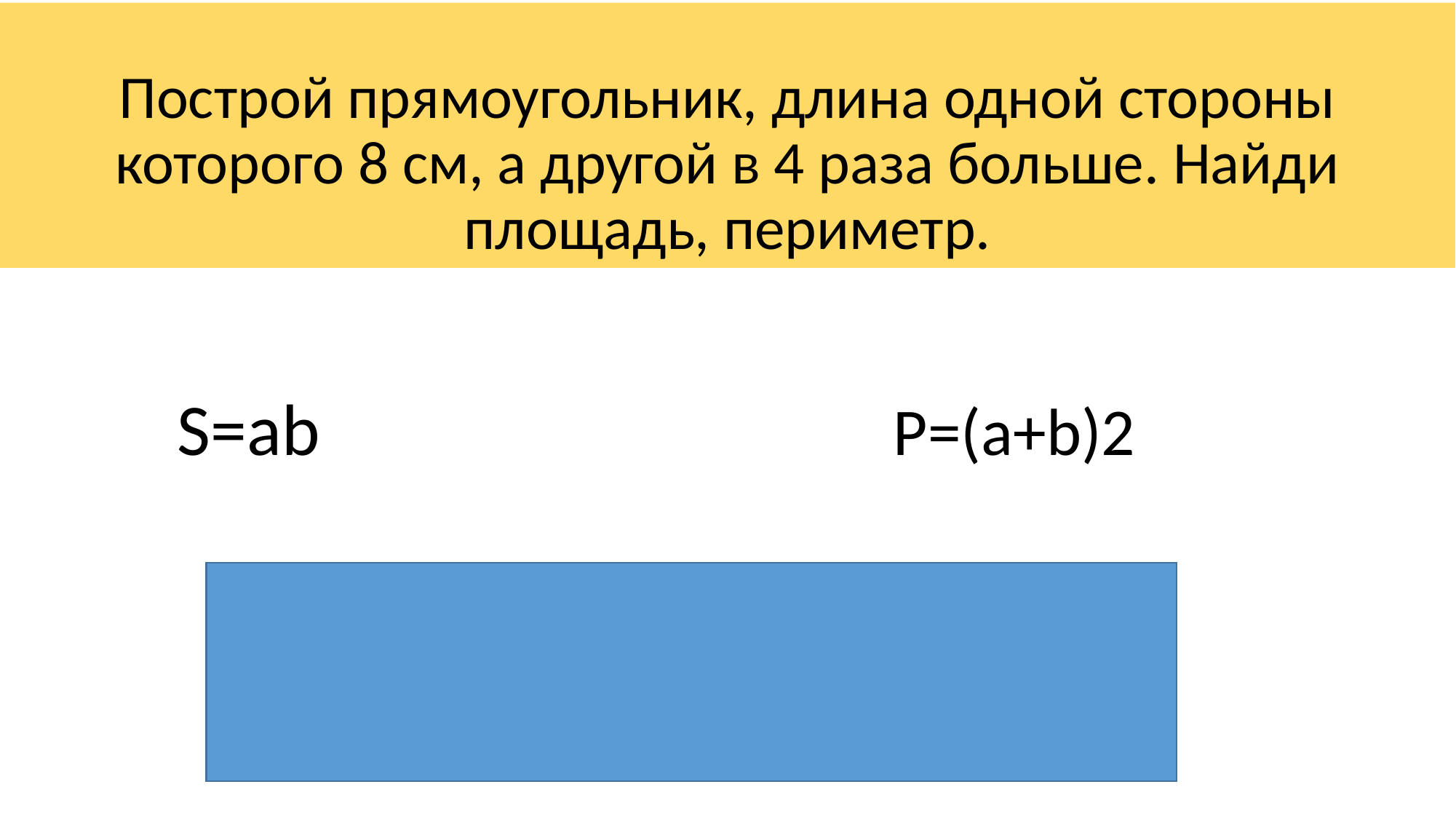

# Построй прямоугольник, длина одной стороны которого 8 см, а другой в 4 раза больше. Найди площадь, периметр.
S=ab                                                                P=(a+b)2